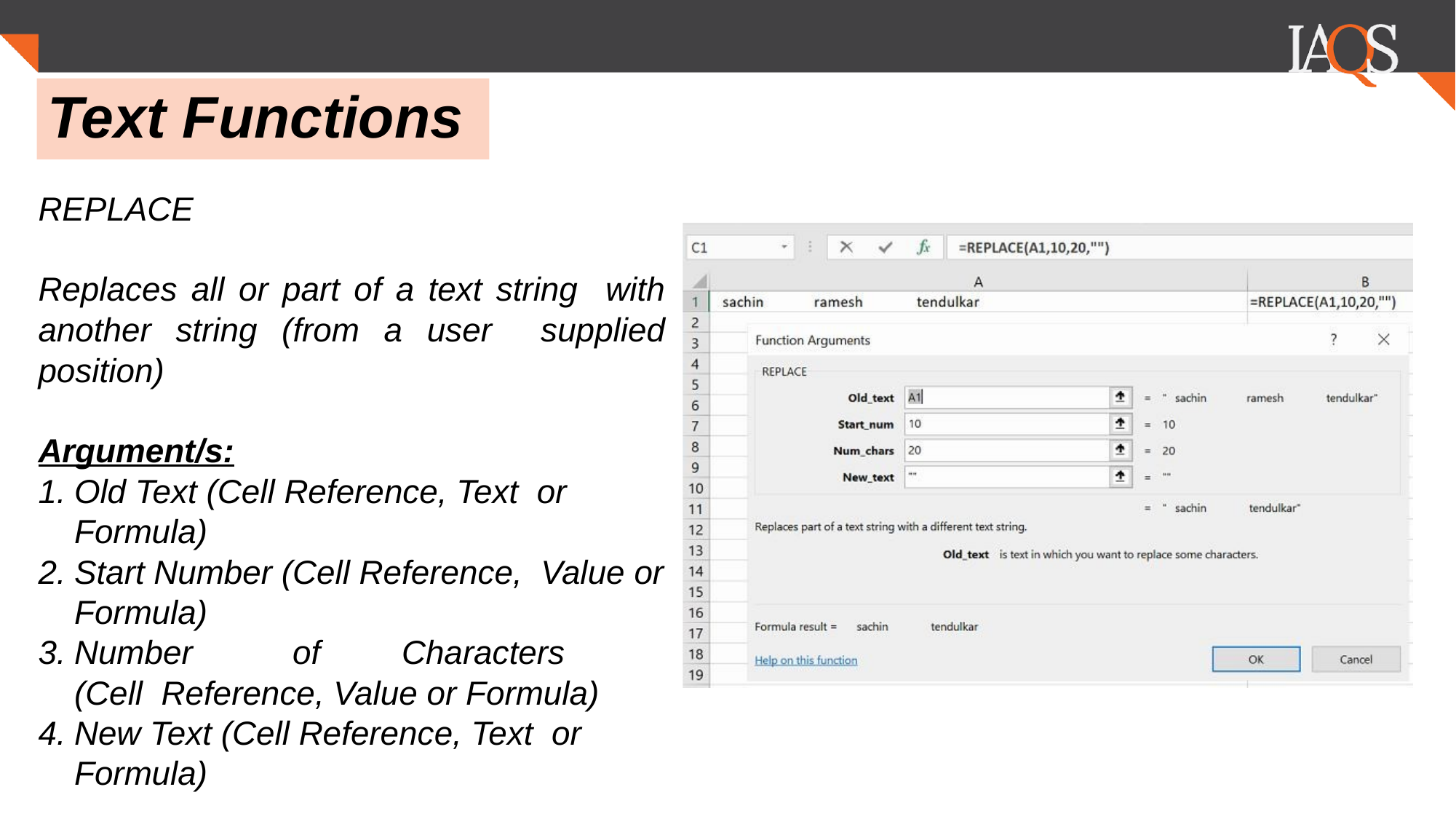

.
# Text Functions

REPLACE

Replaces all or part of a text string  with another string (from a user  supplied position)

Argument/s:
Old Text (Cell Reference, Text  or Formula)
Start Number (Cell Reference,  Value or Formula)
Number	of	Characters	(Cell  Reference, Value or Formula)
New Text (Cell Reference, Text  or Formula)